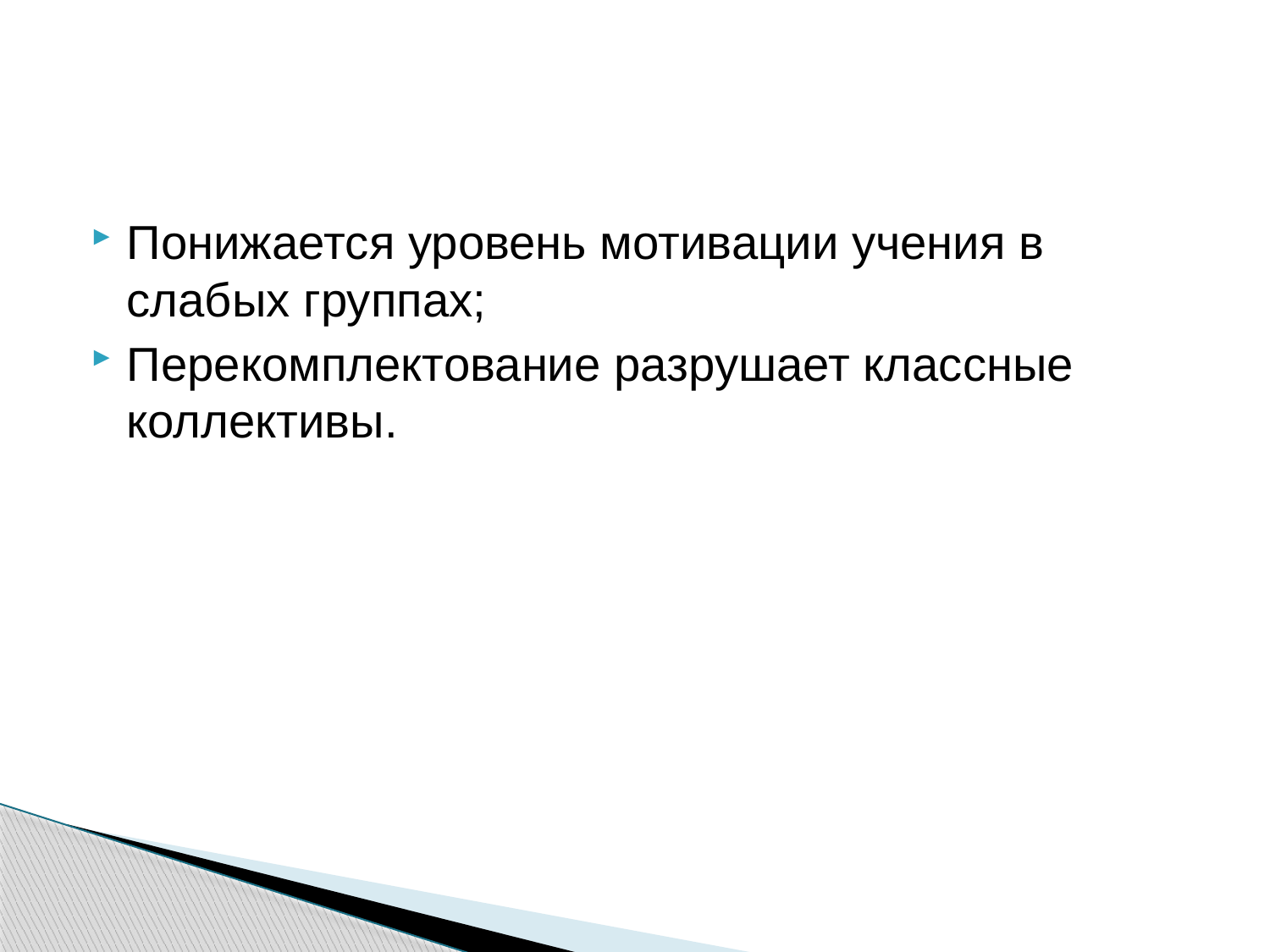

#
Понижается уровень мотивации учения в слабых группах;
Перекомплектование разрушает классные коллективы.